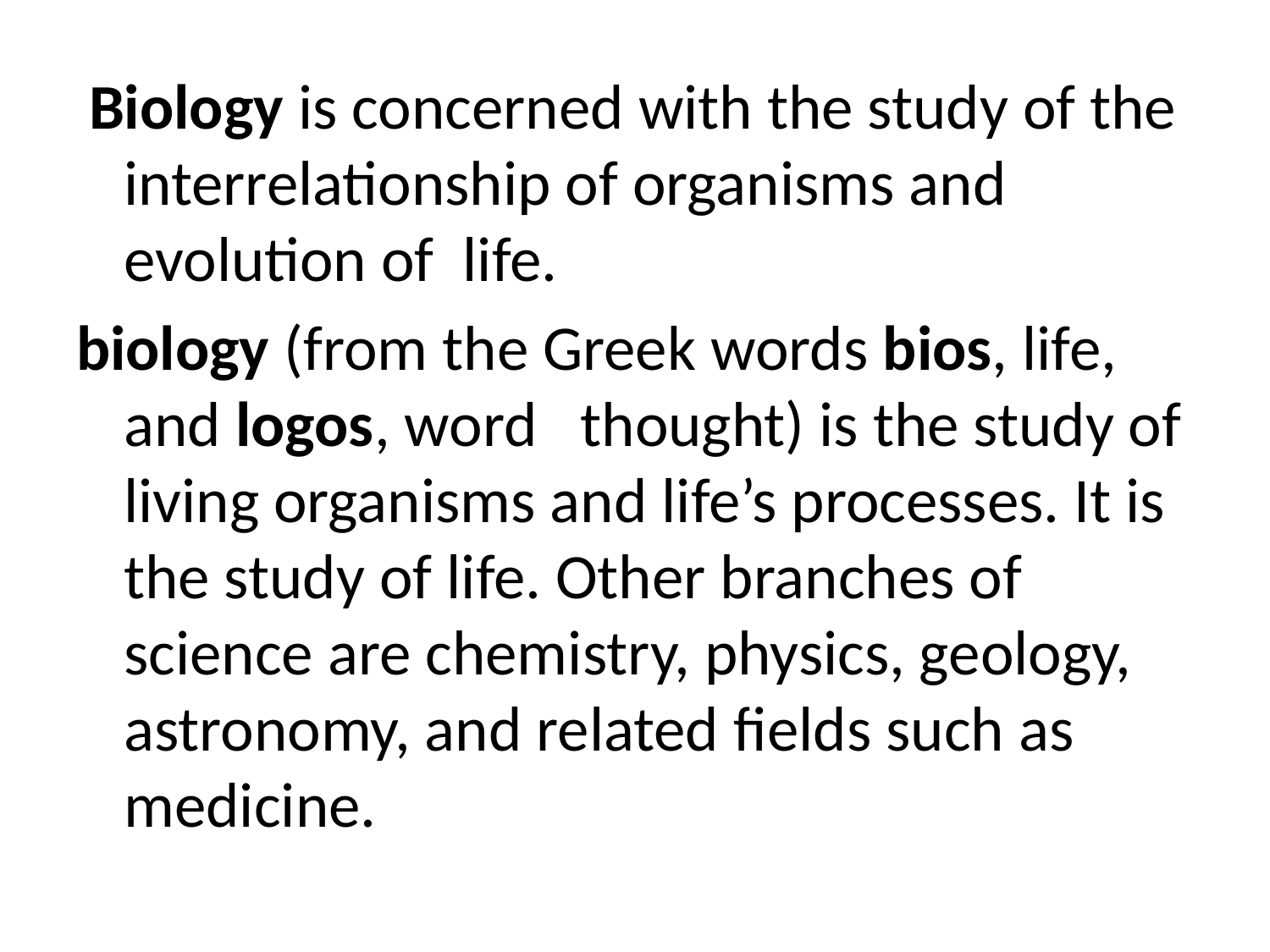

#
 Biology is concerned with the study of the interrelationship of organisms and evolution of  life.
biology (from the Greek words bios, life, and logos, word   thought) is the study of living organisms and life’s processes. It is the study of life. Other branches of science are chemistry, physics, geology, astronomy, and related fields such as medicine.